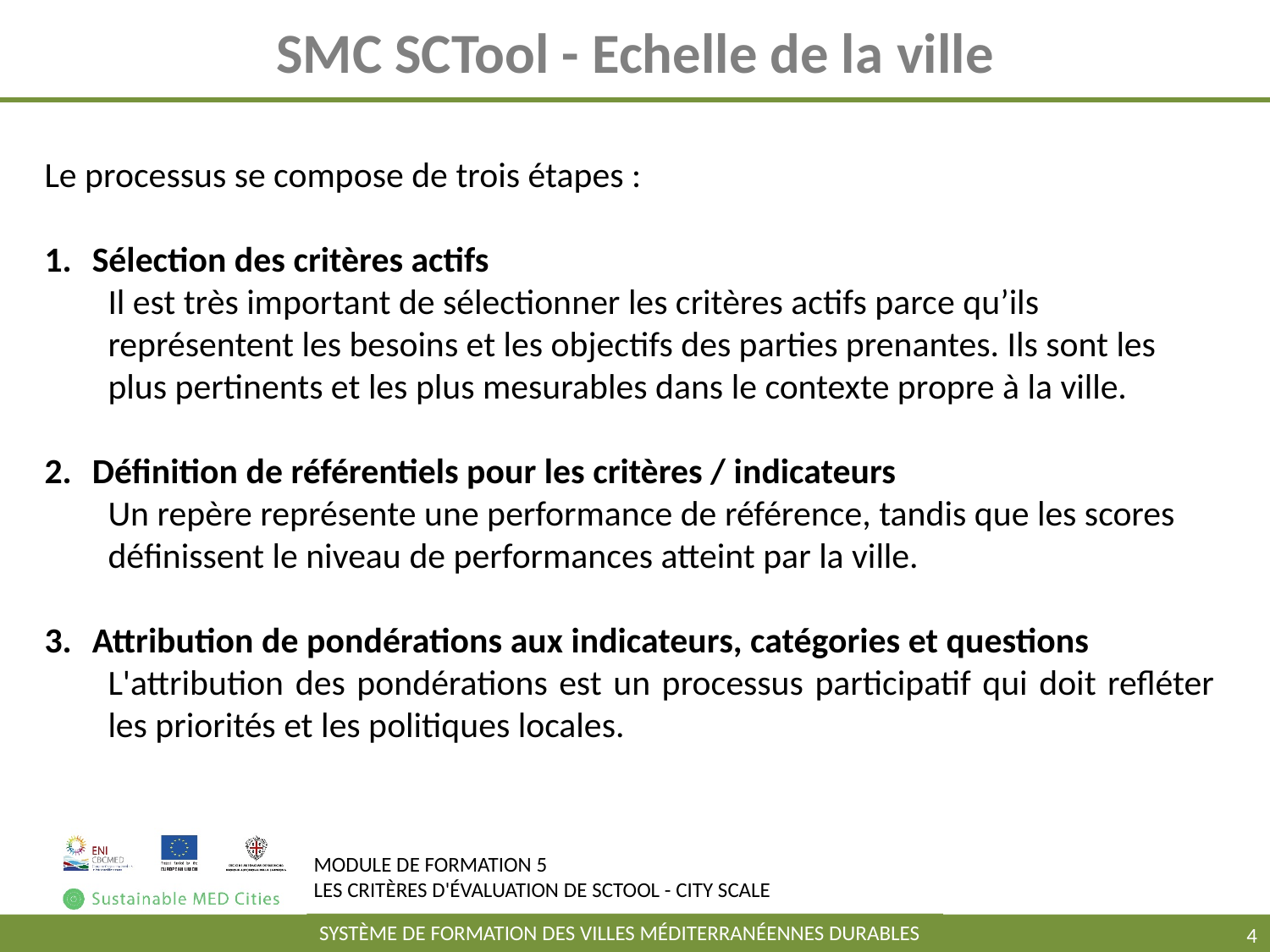

# SMC SCTool - Echelle de la ville
Le processus se compose de trois étapes :

Sélection des critères actifs
Il est très important de sélectionner les critères actifs parce qu’ils représentent les besoins et les objectifs des parties prenantes. Ils sont les plus pertinents et les plus mesurables dans le contexte propre à la ville.

Définition de référentiels pour les critères / indicateurs
Un repère représente une performance de référence, tandis que les scores définissent le niveau de performances atteint par la ville.

Attribution de pondérations aux indicateurs, catégories et questions
L'attribution des pondérations est un processus participatif qui doit refléter les priorités et les politiques locales.
4
SYSTÈME DE FORMATION DES VILLES MÉDITERRANÉENNES DURABLES